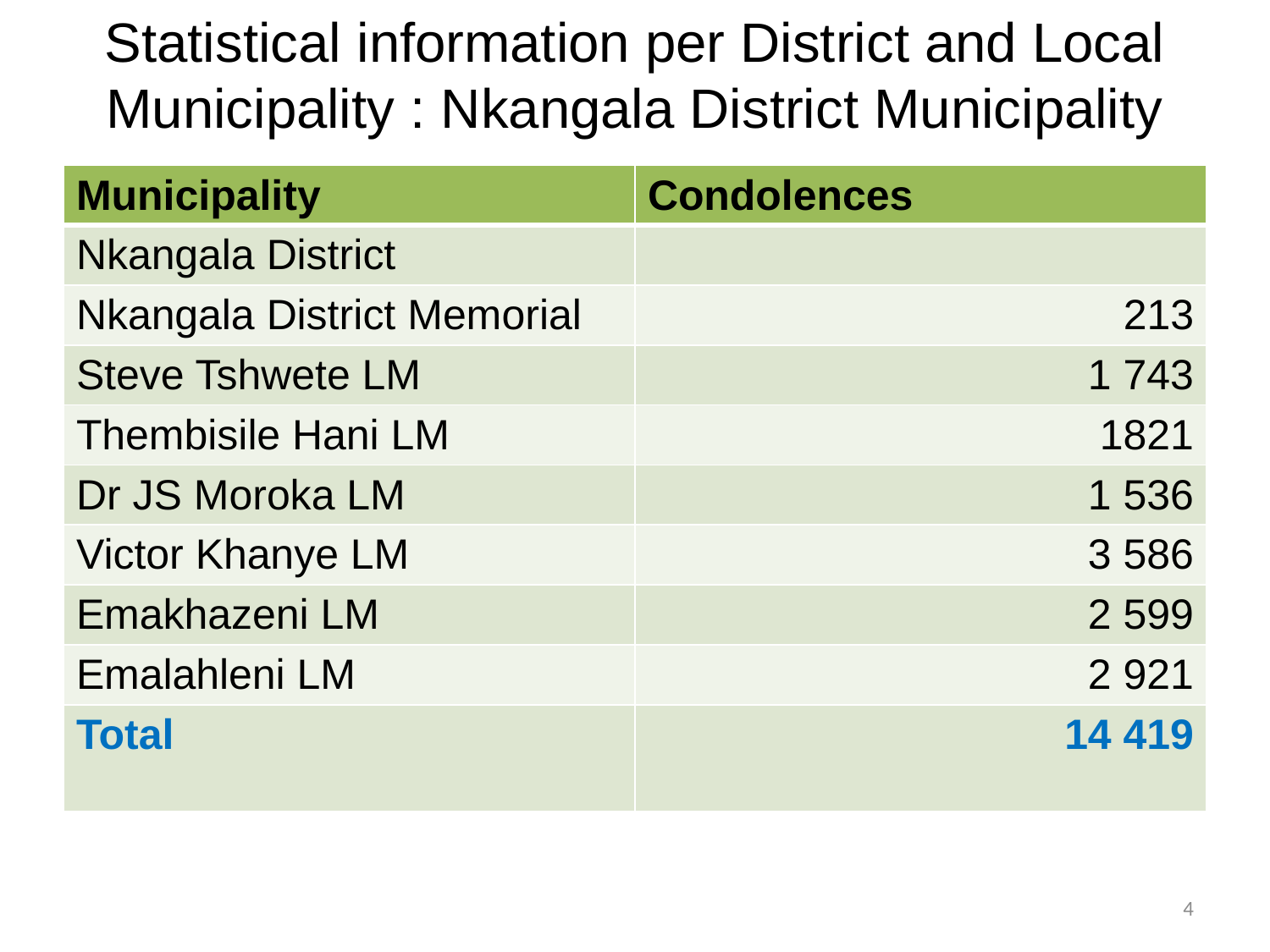

# Statistical information per District and Local Municipality : Nkangala District Municipality
| Municipality | Condolences |
| --- | --- |
| Nkangala District |  |
| Nkangala District Memorial | 213 |
| Steve Tshwete LM | 1 743 |
| Thembisile Hani LM | 1821 |
| Dr JS Moroka LM | 1 536 |
| Victor Khanye LM | 3 586 |
| Emakhazeni LM | 2 599 |
| Emalahleni LM | 2 921 |
| Total | 14 419 |
4